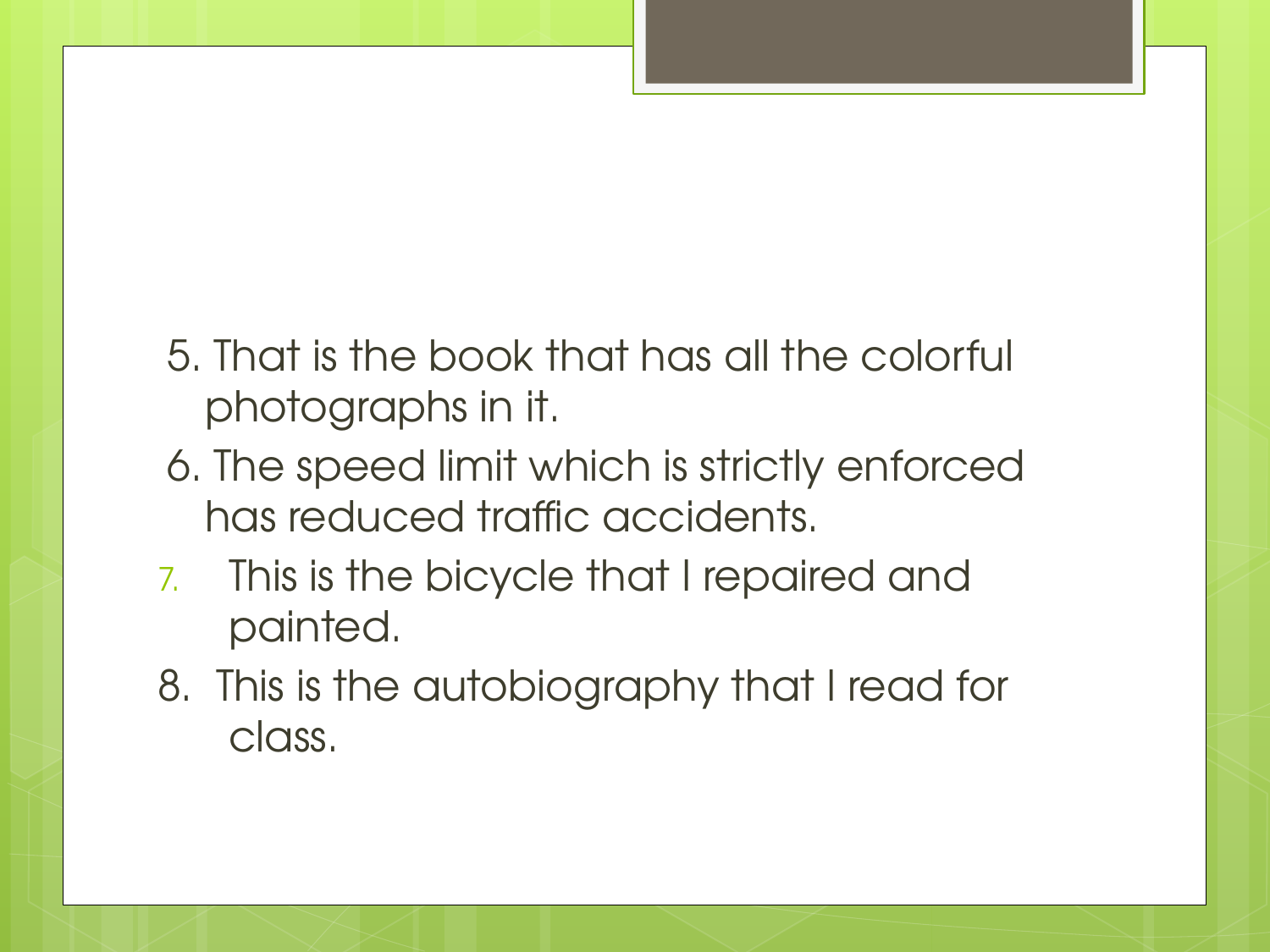

#
5. That is the book that has all the colorful photographs in it.
6. The speed limit which is strictly enforced has reduced traffic accidents.
This is the bicycle that I repaired and painted.
8.  This is the autobiography that I read for class.